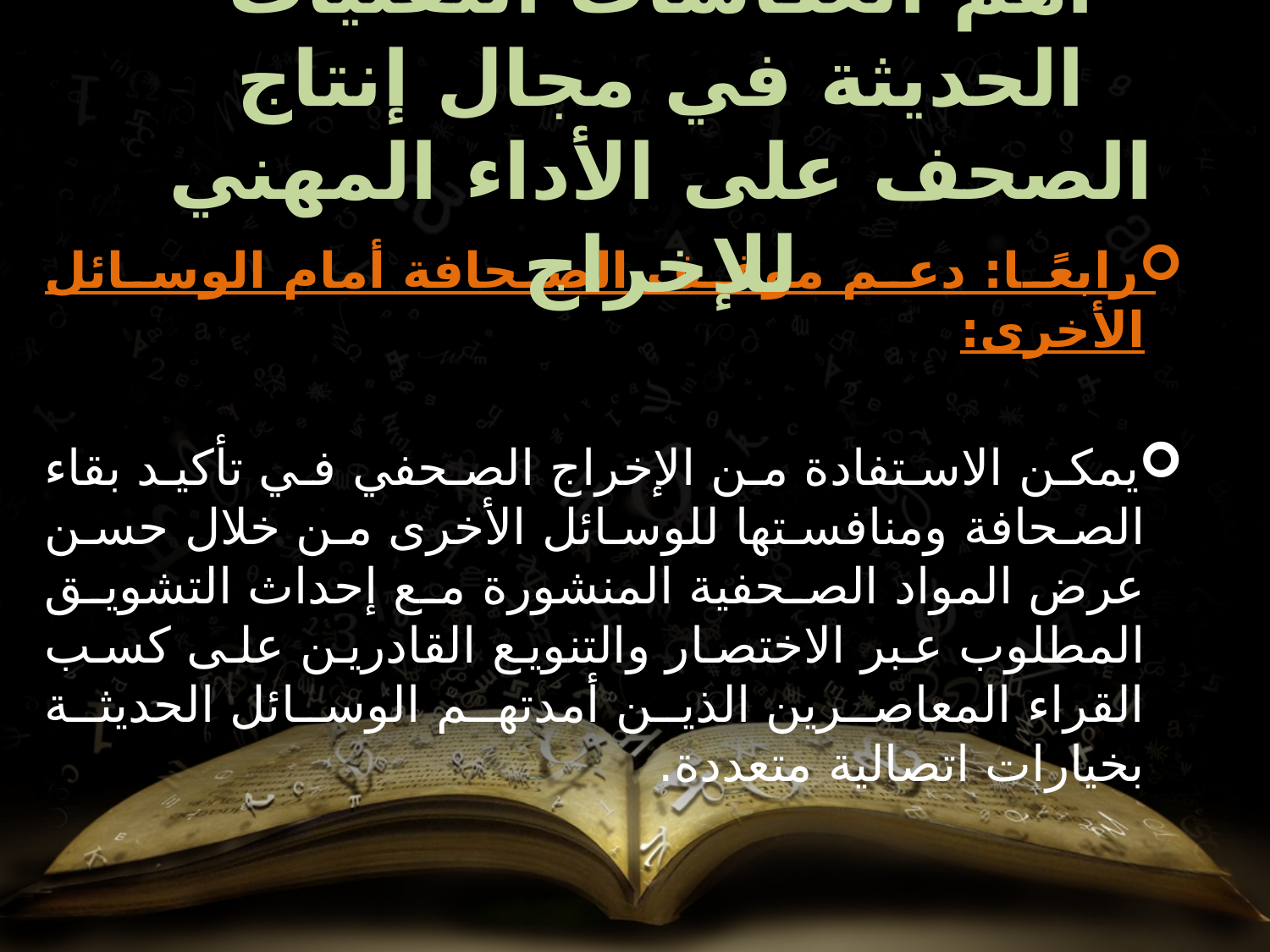

# أهم انعكاسات التقنيات الحديثة في مجال إنتاج الصحف على الأداء المهني للإخراج
رابعًا: دعم موقف الصحافة أمام الوسائل الأخرى:

يمكن الاستفادة من الإخراج الصحفي في تأكيد بقاء الصحافة ومنافستها للوسائل الأخرى من خلال حسن عرض المواد الصحفية المنشورة مع إحداث التشويق المطلوب عبر الاختصار والتنويع القادرين على كسب القراء المعاصرين الذين أمدتهم الوسائل الحديثة بخيارات اتصالية متعددة.